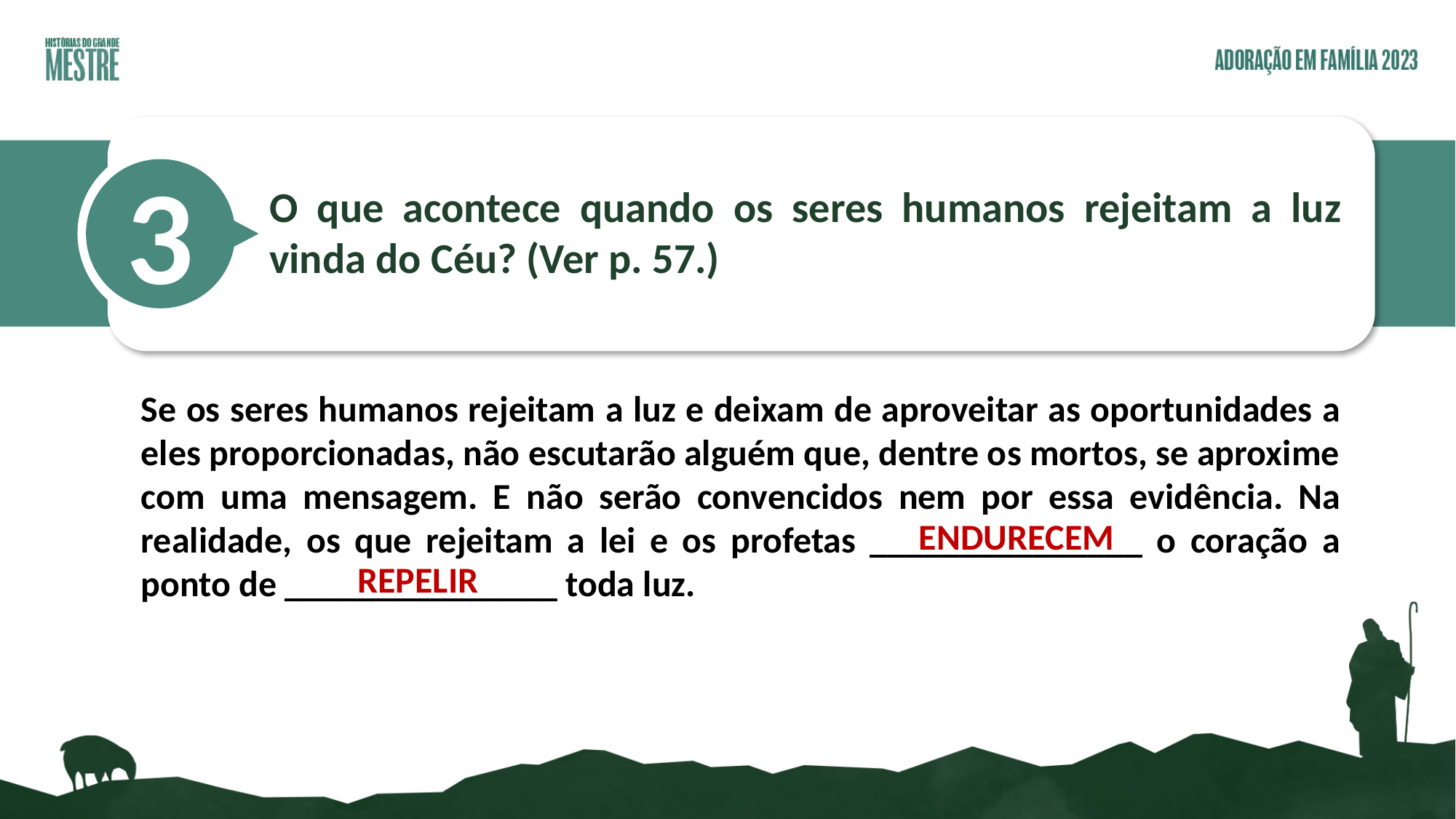

3
O que acontece quando os seres humanos rejeitam a luz vinda do Céu? (Ver p. 57.)
Se os seres humanos rejeitam a luz e deixam de aproveitar as oportunidades a eles proporcionadas, não escutarão alguém que, dentre os mortos, se aproxime
com uma mensagem. E não serão convencidos nem por essa evidência. Na realidade, os que rejeitam a lei e os profetas _______________ o coração a ponto de _______________ toda luz.
ENDURECEM
REPELIR